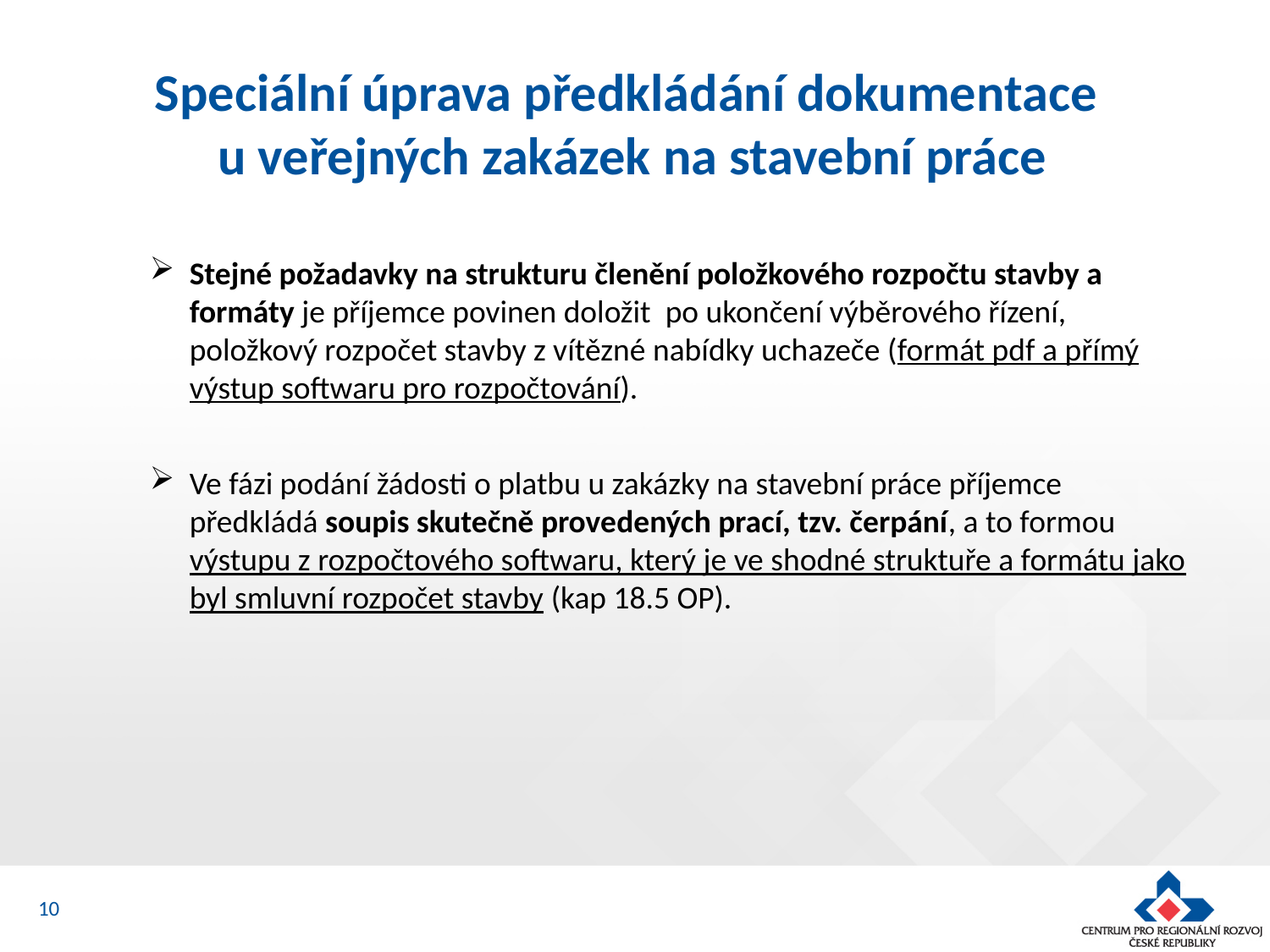

# Speciální úprava předkládání dokumentace u veřejných zakázek na stavební práce

Stejné požadavky na strukturu členění položkového rozpočtu stavby a formáty je příjemce povinen doložit  po ukončení výběrového řízení, položkový rozpočet stavby z vítězné nabídky uchazeče (formát pdf a přímý výstup softwaru pro rozpočtování).

Ve fázi podání žádosti o platbu u zakázky na stavební práce příjemce předkládá soupis skutečně provedených prací, tzv. čerpání, a to formou výstupu z rozpočtového softwaru, který je ve shodné struktuře a formátu jako byl smluvní rozpočet stavby (kap 18.5 OP).
10